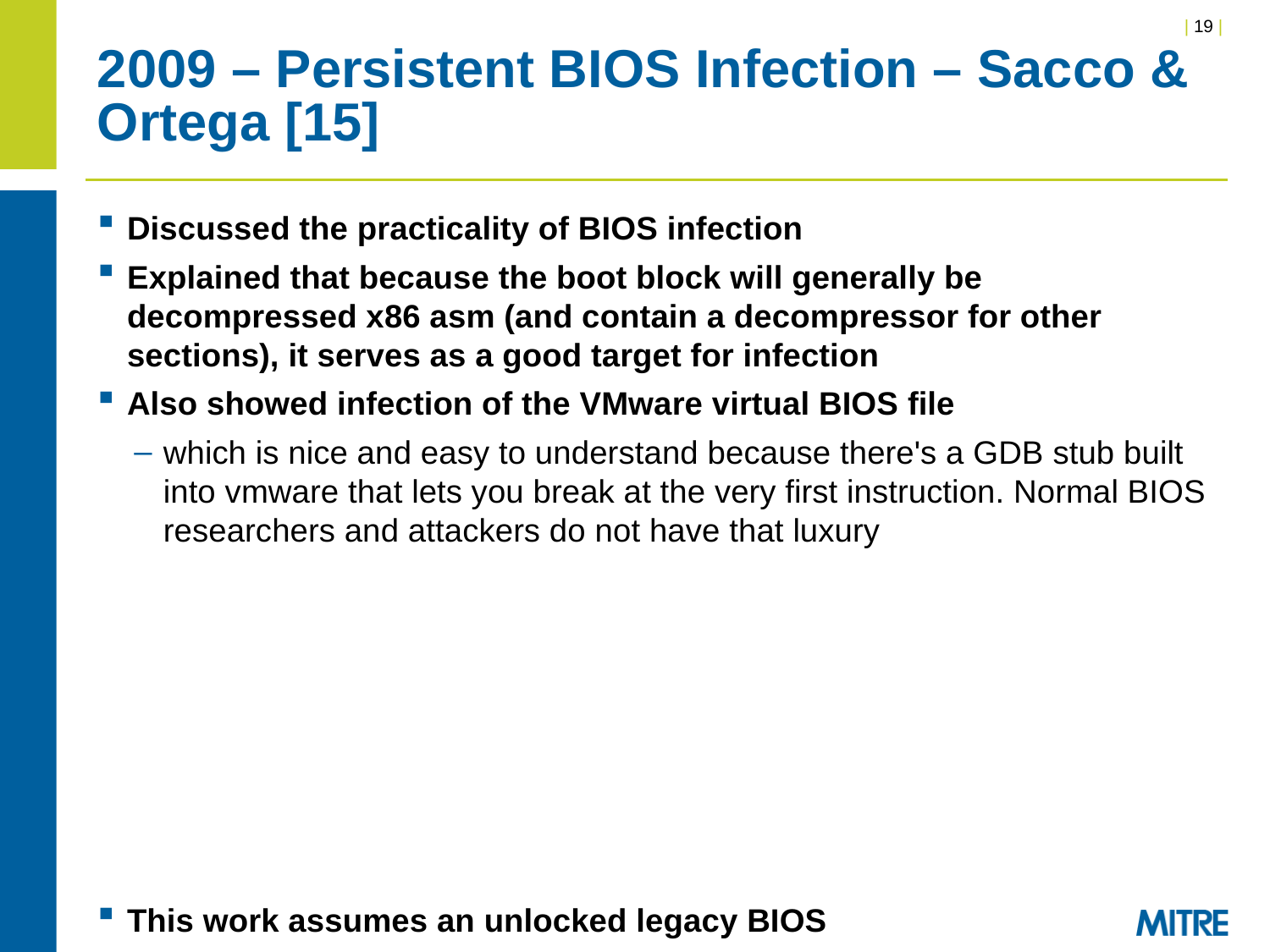

# 2009 – Persistent BIOS Infection – Sacco & Ortega [15]
Discussed the practicality of BIOS infection
Explained that because the boot block will generally be decompressed x86 asm (and contain a decompressor for other sections), it serves as a good target for infection
Also showed infection of the VMware virtual BIOS file
which is nice and easy to understand because there's a GDB stub built into vmware that lets you break at the very first instruction. Normal BIOS researchers and attackers do not have that luxury

This work assumes an unlocked legacy BIOS